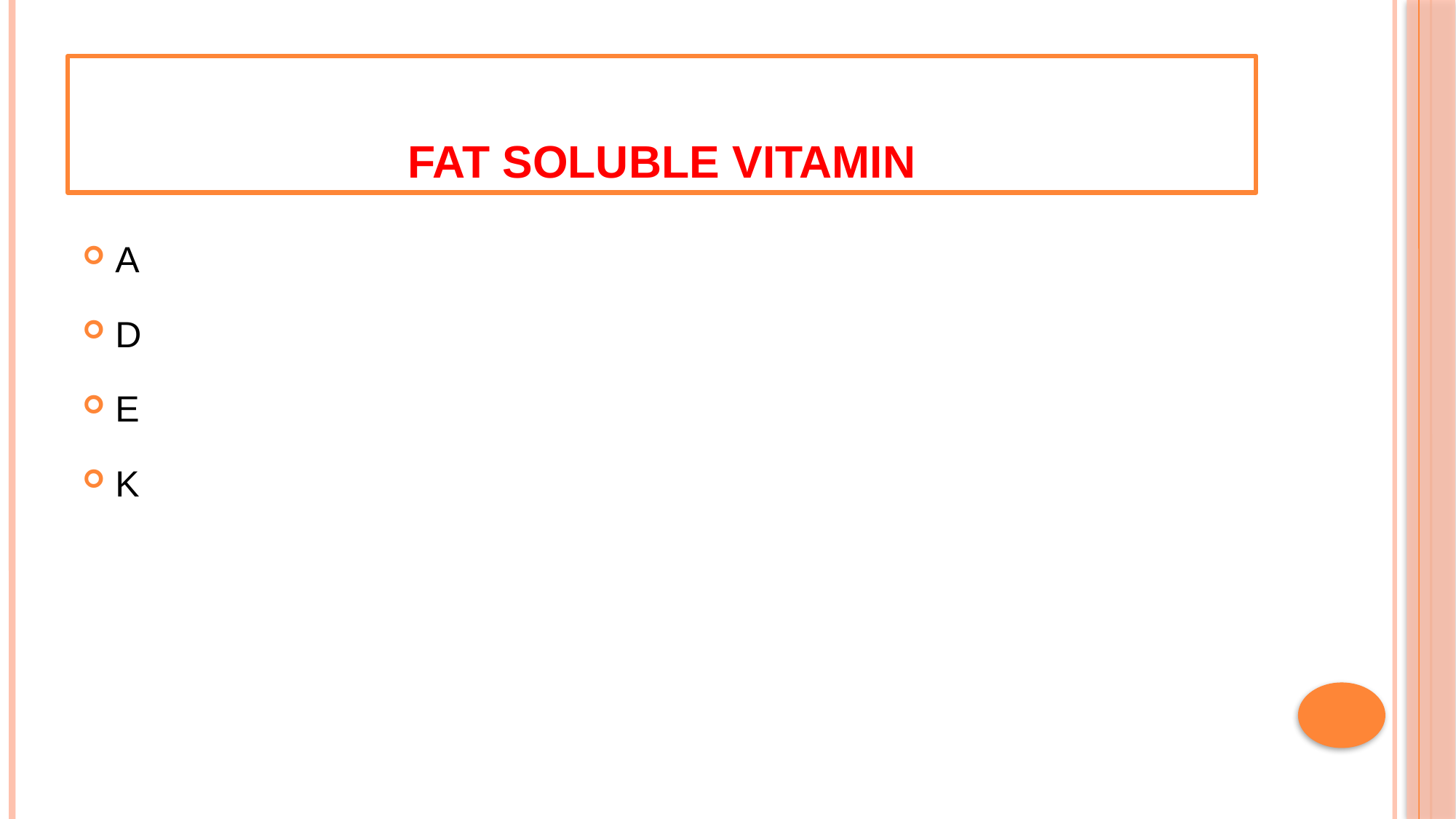

# FAT SOLUBLE VITAMIN
A
D
E
K